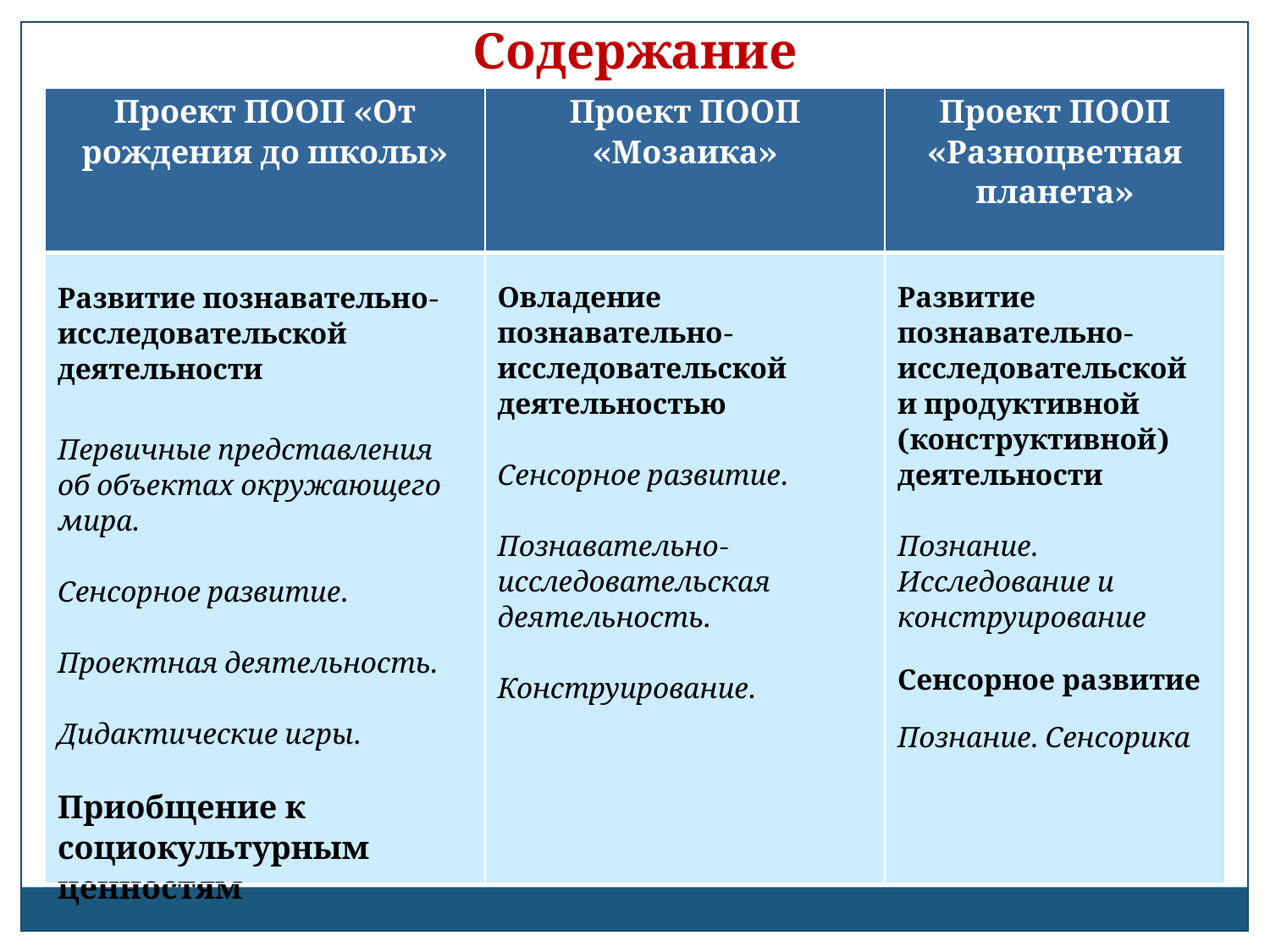

Содержание
| Проект ПООП «От рождения до школы» | Проект ПООП «Мозаика» | Проект ПООП «Разноцветная планета» |
| --- | --- | --- |
| Развитие познавательно-исследовательской деятельности Первичные представления об объектах окружающего мира. Сенсорное развитие. Проектная деятельность. Дидактические игры. Приобщение к социокультурным ценностям | Овладение познавательно-исследовательской деятельностью Сенсорное развитие. Познавательно-исследовательская деятельность. Конструирование. | Развитие познавательно-исследовательской и продуктивной (конструктивной) деятельности Познание. Исследование и конструирование Сенсорное развитие Познание. Сенсорика |